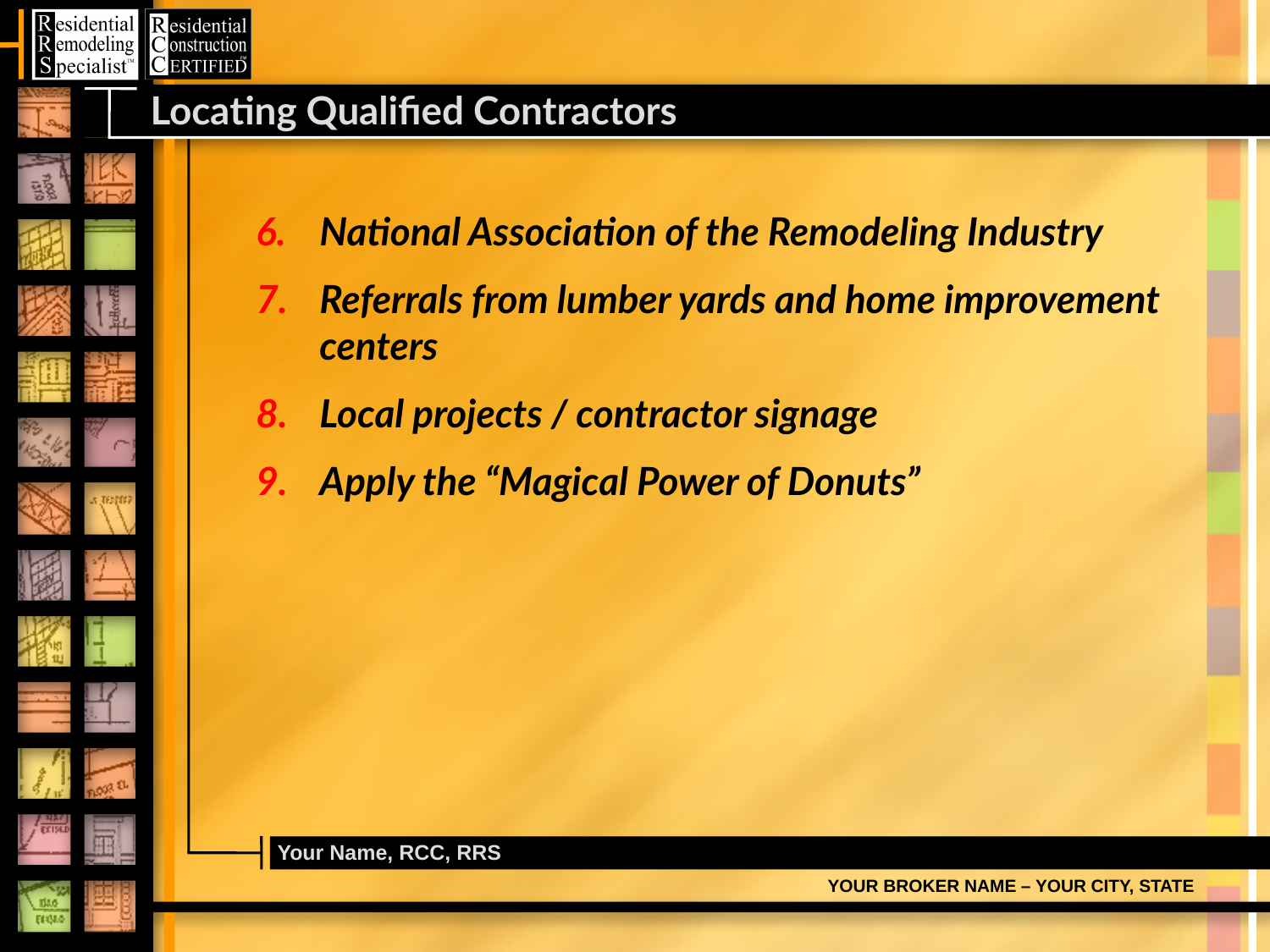

# Locating Qualified Contractors
National Association of the Remodeling Industry
Referrals from lumber yards and home improvement centers
Local projects / contractor signage
Apply the “Magical Power of Donuts”

Your Name, RCC, RRS